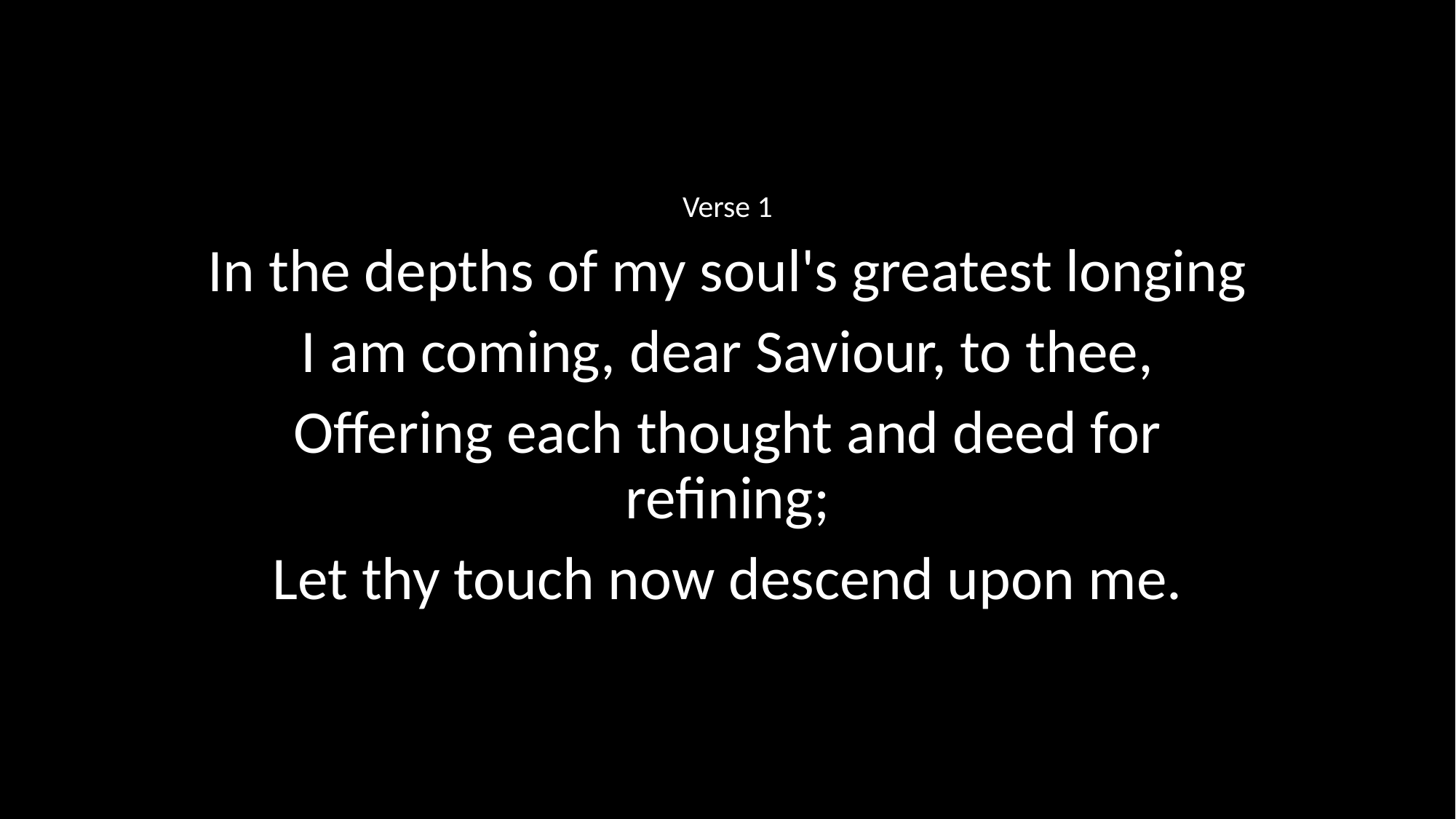

Verse 1
In the depths of my soul's greatest longing
I am coming, dear Saviour, to thee,
Offering each thought and deed for refining;
Let thy touch now descend upon me.